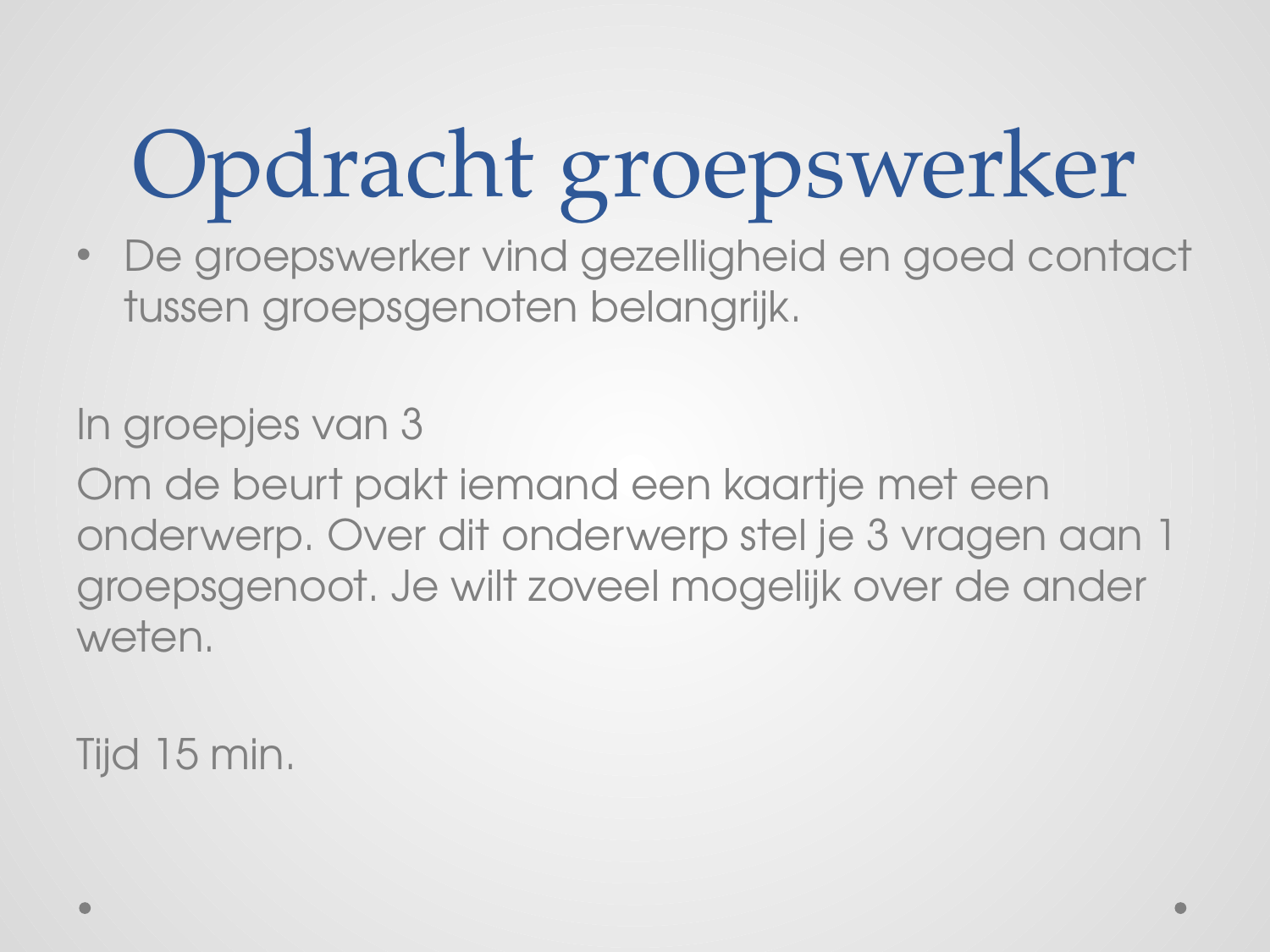

# Opdracht groepswerker
De groepswerker vind gezelligheid en goed contact tussen groepsgenoten belangrijk.

In groepjes van 3
Om de beurt pakt iemand een kaartje met een onderwerp. Over dit onderwerp stel je 3 vragen aan 1 groepsgenoot. Je wilt zoveel mogelijk over de ander weten.

Tijd 15 min.